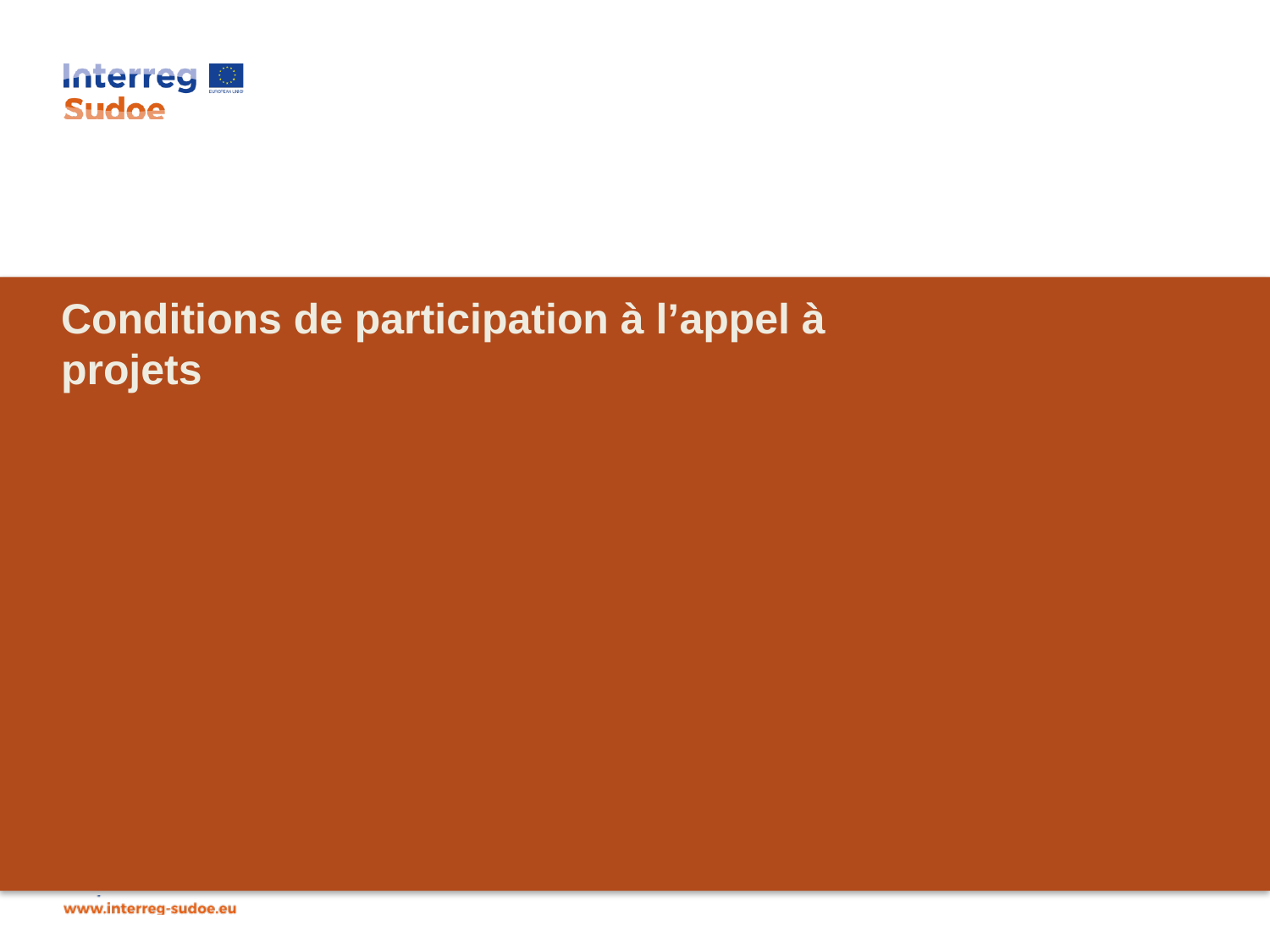

# Conditions de participation à l’appel à projets